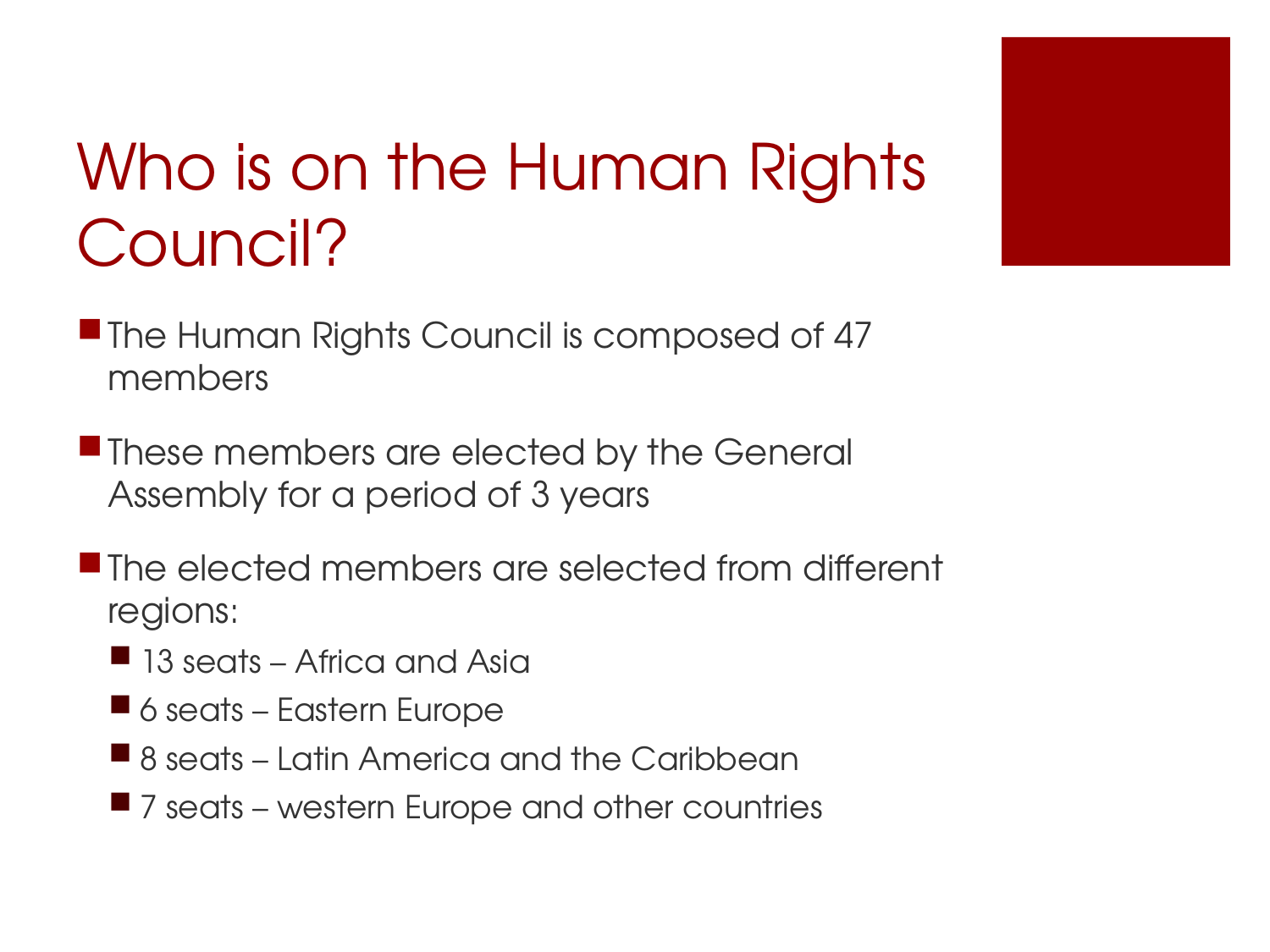

# Who is on the Human Rights Council?
The Human Rights Council is composed of 47 members
These members are elected by the General Assembly for a period of 3 years
The elected members are selected from different regions:
13 seats – Africa and Asia
6 seats – Eastern Europe
8 seats – Latin America and the Caribbean
7 seats – western Europe and other countries